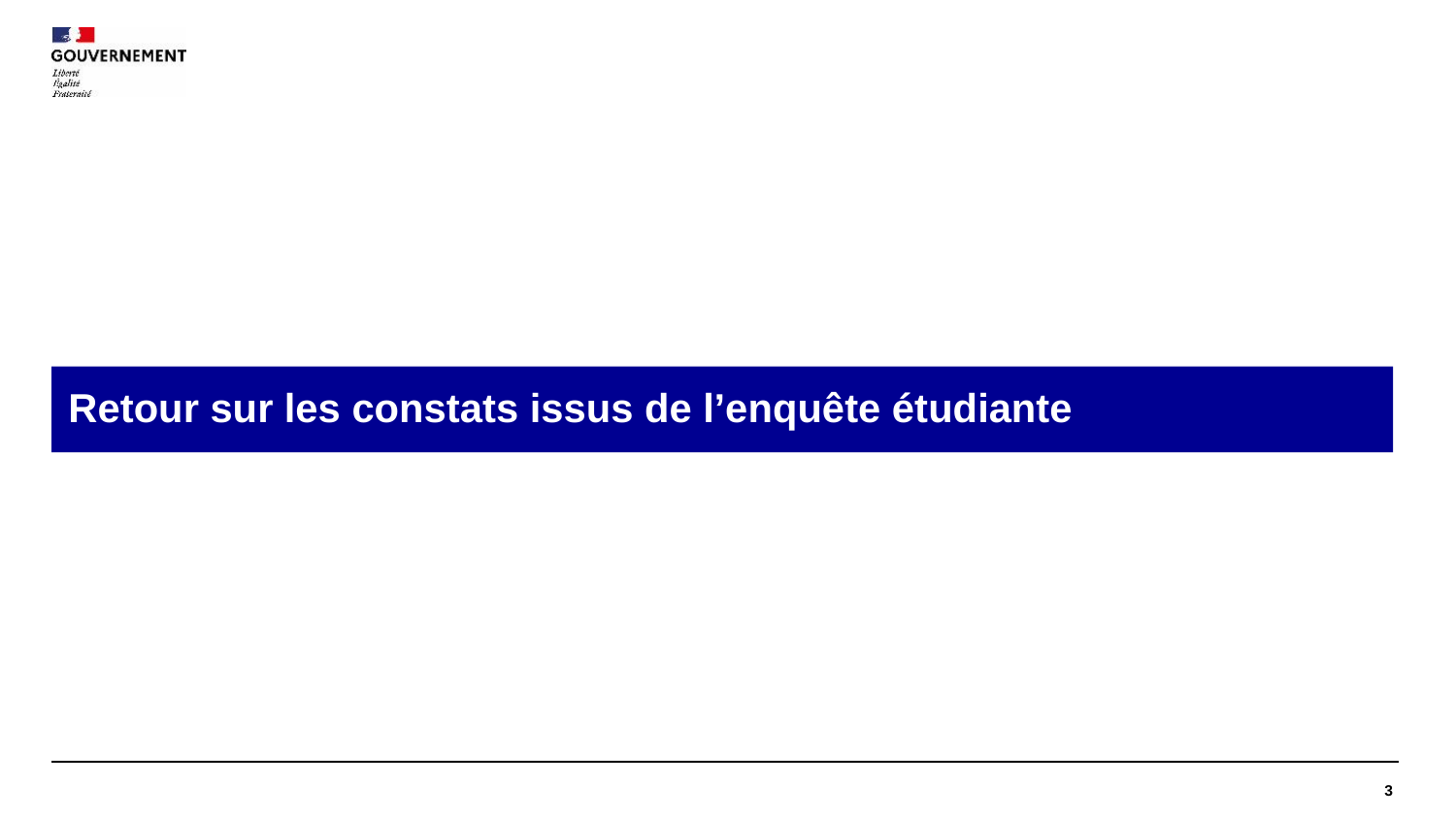

# Retour sur les constats issus de l’enquête étudiante
3